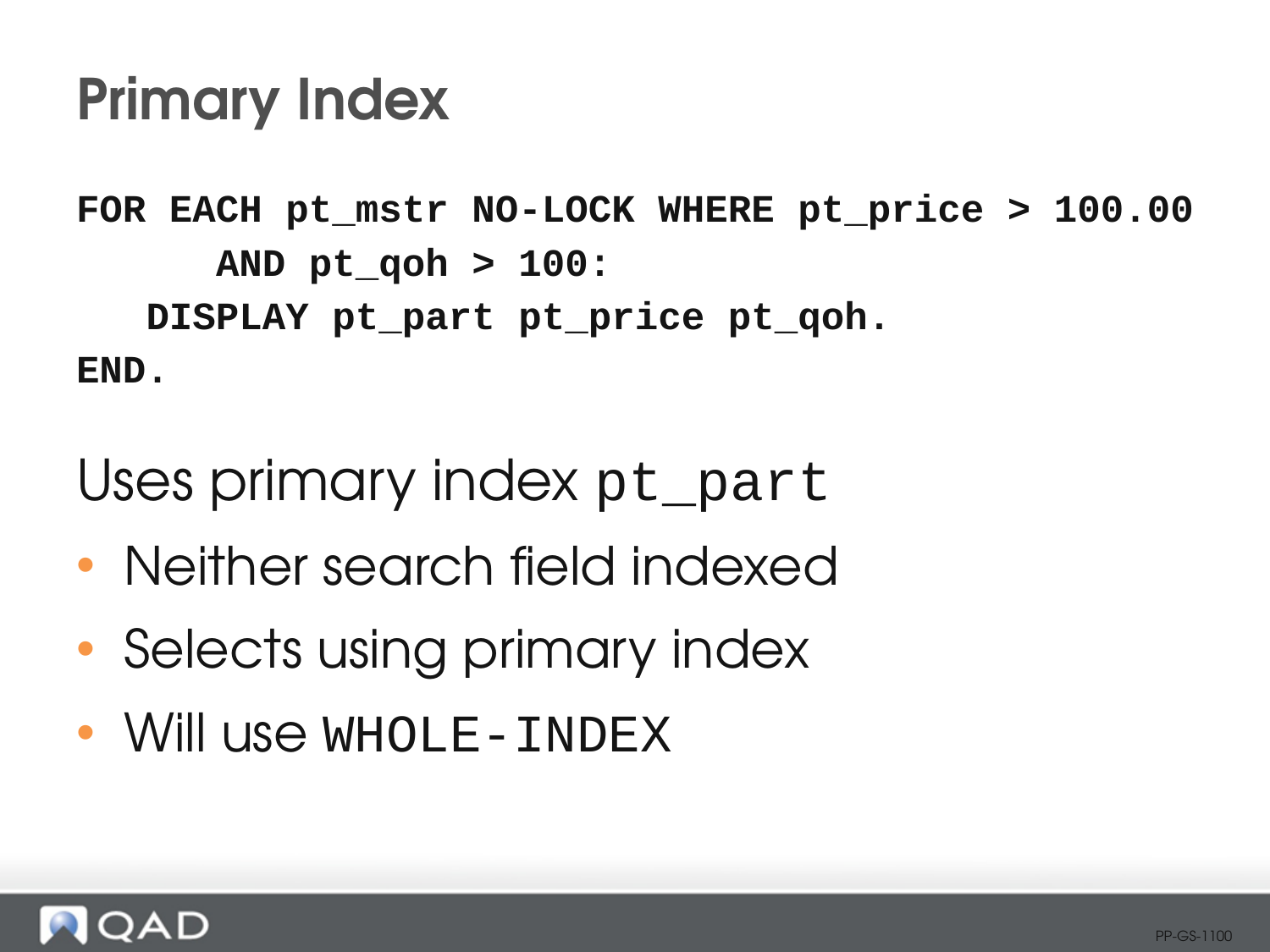

# Primary Index
FOR EACH pt_mstr NO-LOCK WHERE pt_price > 100.00
      AND pt_qoh > 100:
   DISPLAY pt_part pt_price pt_qoh.
END.

Uses primary index pt_part
Neither search field indexed
Selects using primary index
Will use WHOLE-INDEX

PP-GS-1100